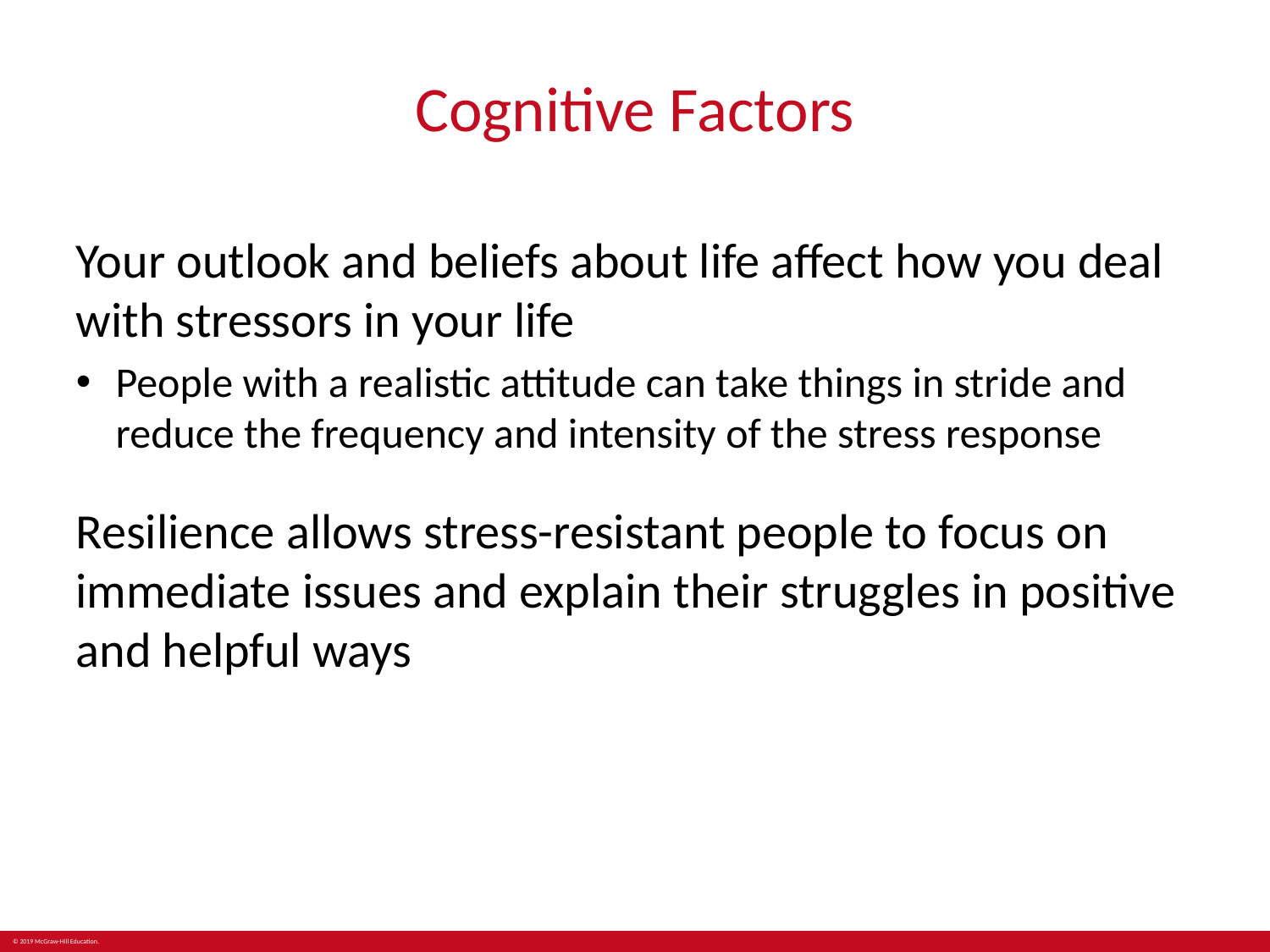

# Cognitive Factors
Your outlook and beliefs about life affect how you deal with stressors in your life
People with a realistic attitude can take things in stride and reduce the frequency and intensity of the stress response
Resilience allows stress-resistant people to focus on immediate issues and explain their struggles in positive and helpful ways